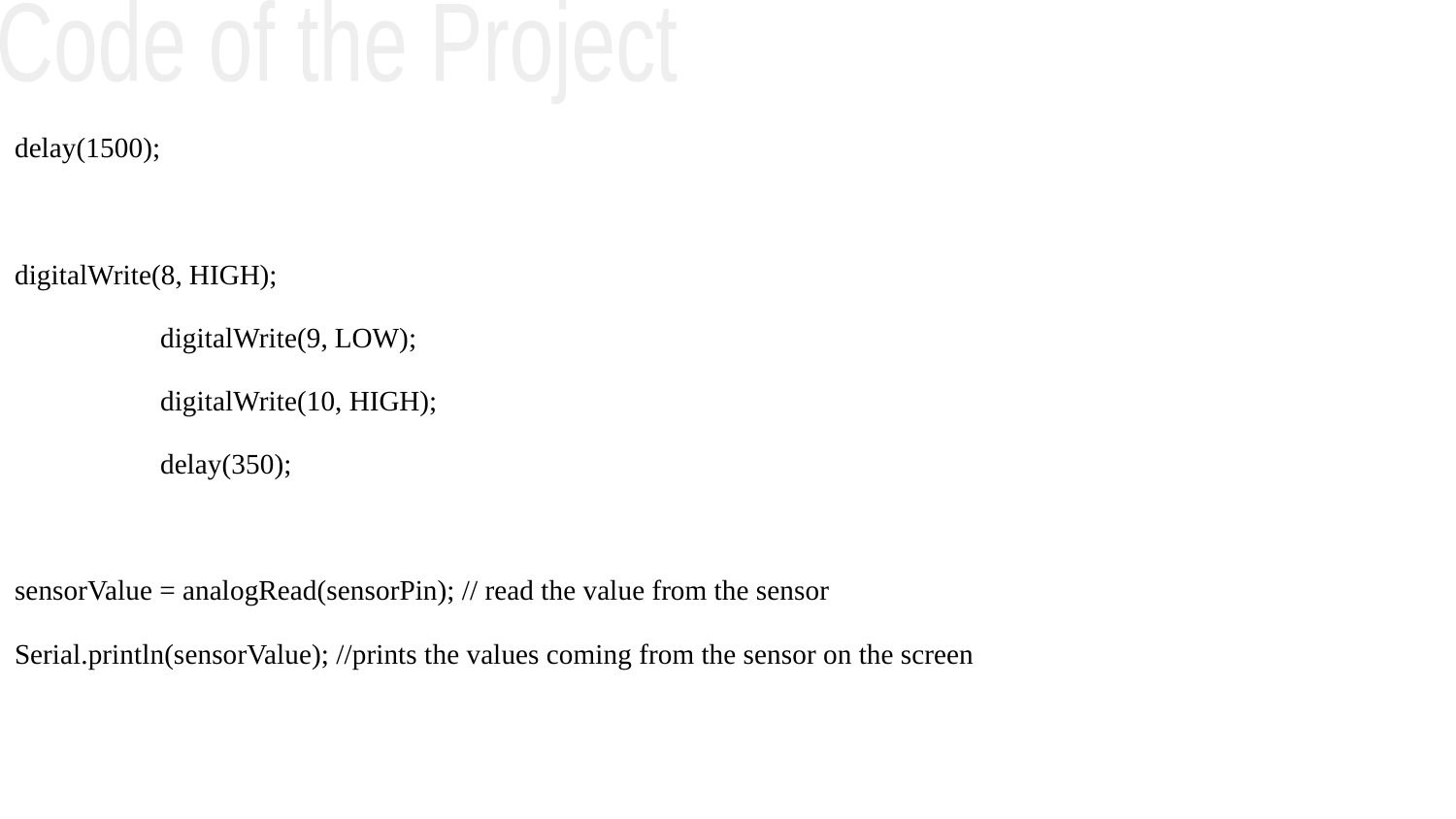

Code of the Project
delay(1500);

digitalWrite(8, HIGH);
	digitalWrite(9, LOW);
  	digitalWrite(10, HIGH);
   	delay(350);

sensorValue = analogRead(sensorPin); // read the value from the sensor
Serial.println(sensorValue); //prints the values coming from the sensor on the screen